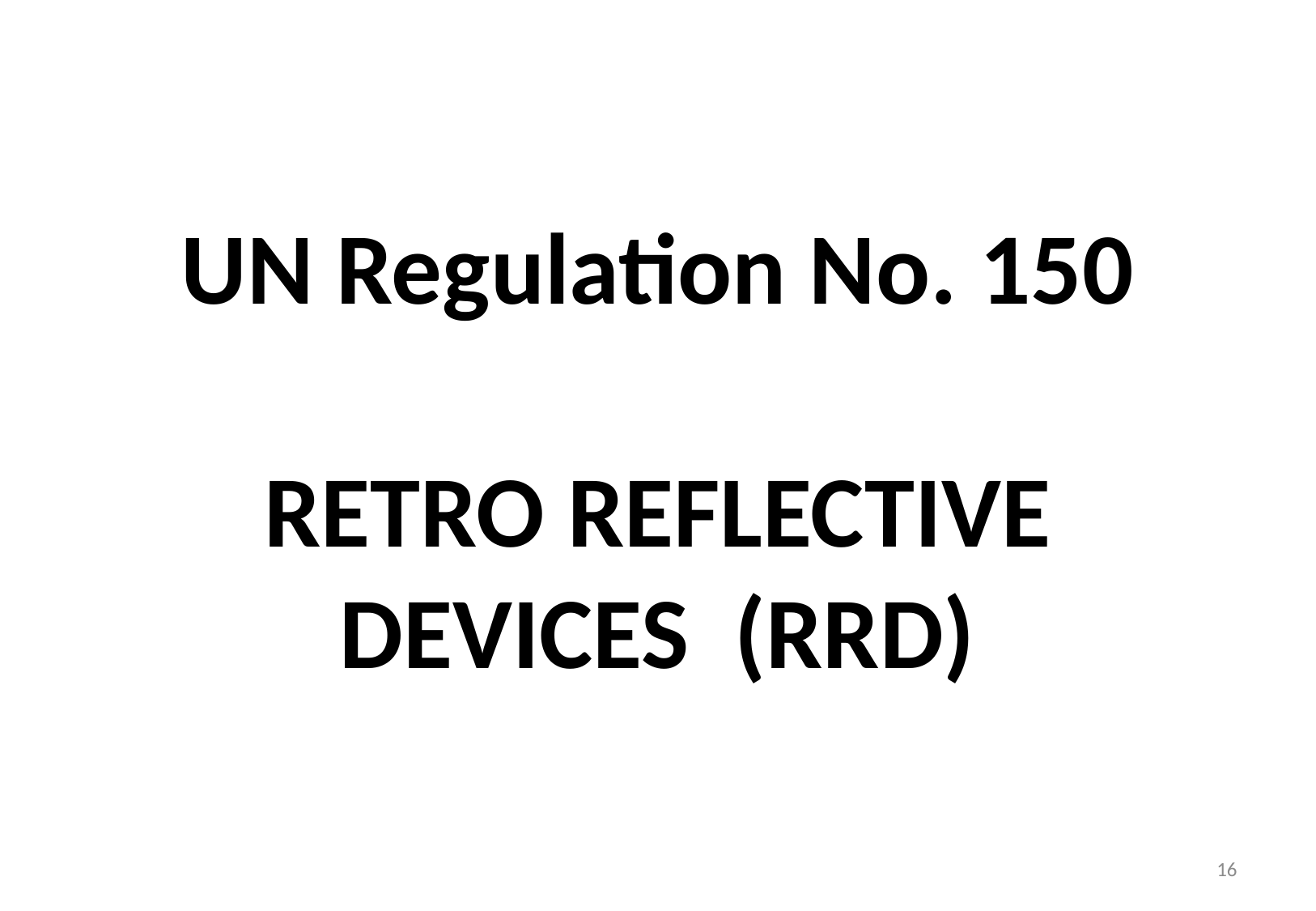

UN Regulation No. 150

RETRO REFLECTIVE
DEVICES  (RRD)
16